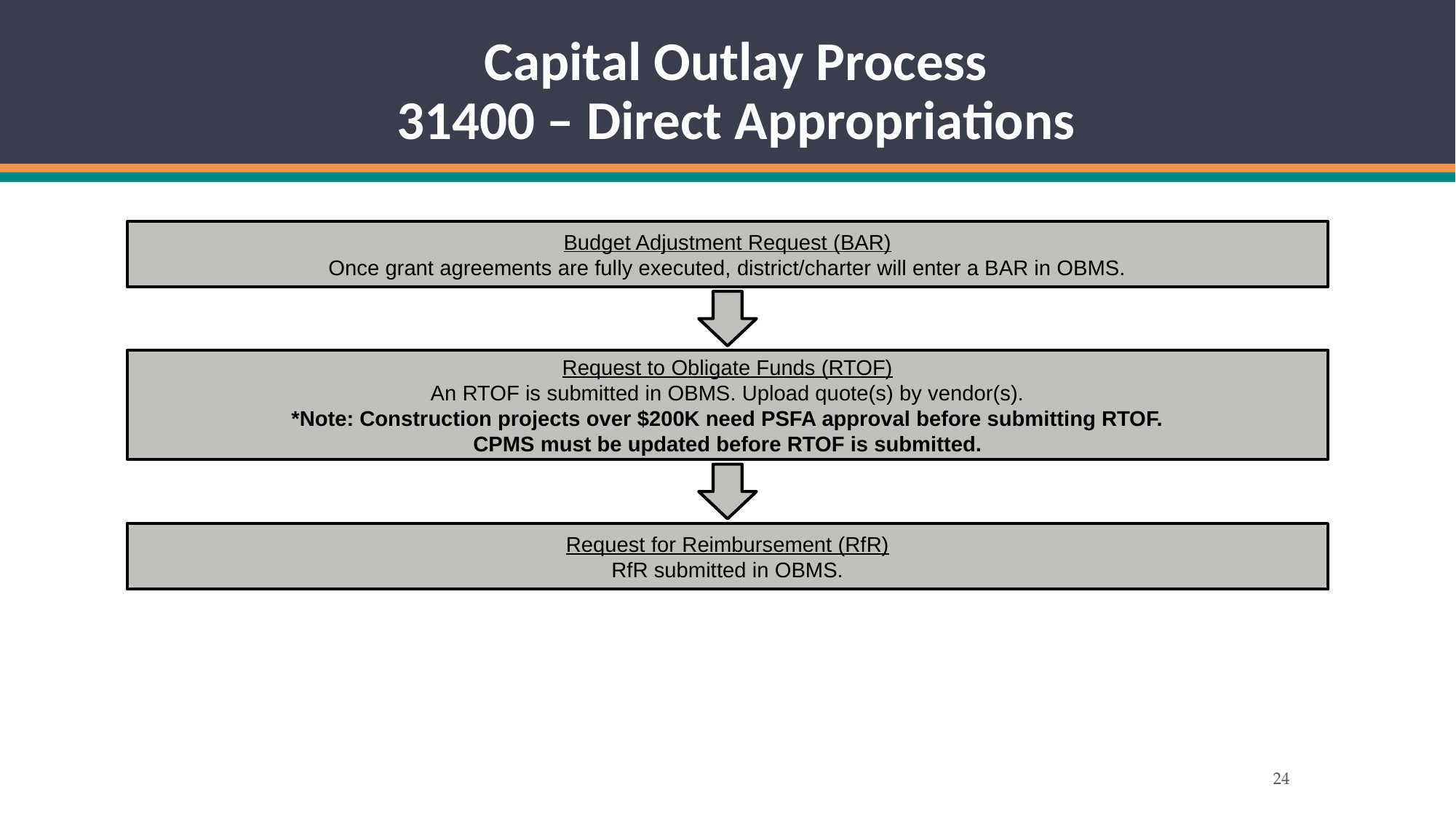

# Capital Outlay Process 31400 – Direct Appropriations
Budget Adjustment Request (BAR)
Once grant agreements are fully executed, district/charter will enter a BAR in OBMS.

Request to Obligate Funds (RTOF)
An RTOF is submitted in OBMS. Upload quote(s) by vendor(s).
*Note: Construction projects over $200K need PSFA approval before submitting RTOF.
CPMS must be updated before RTOF is submitted.

Request for Reimbursement (RfR)
RfR submitted in OBMS.
24